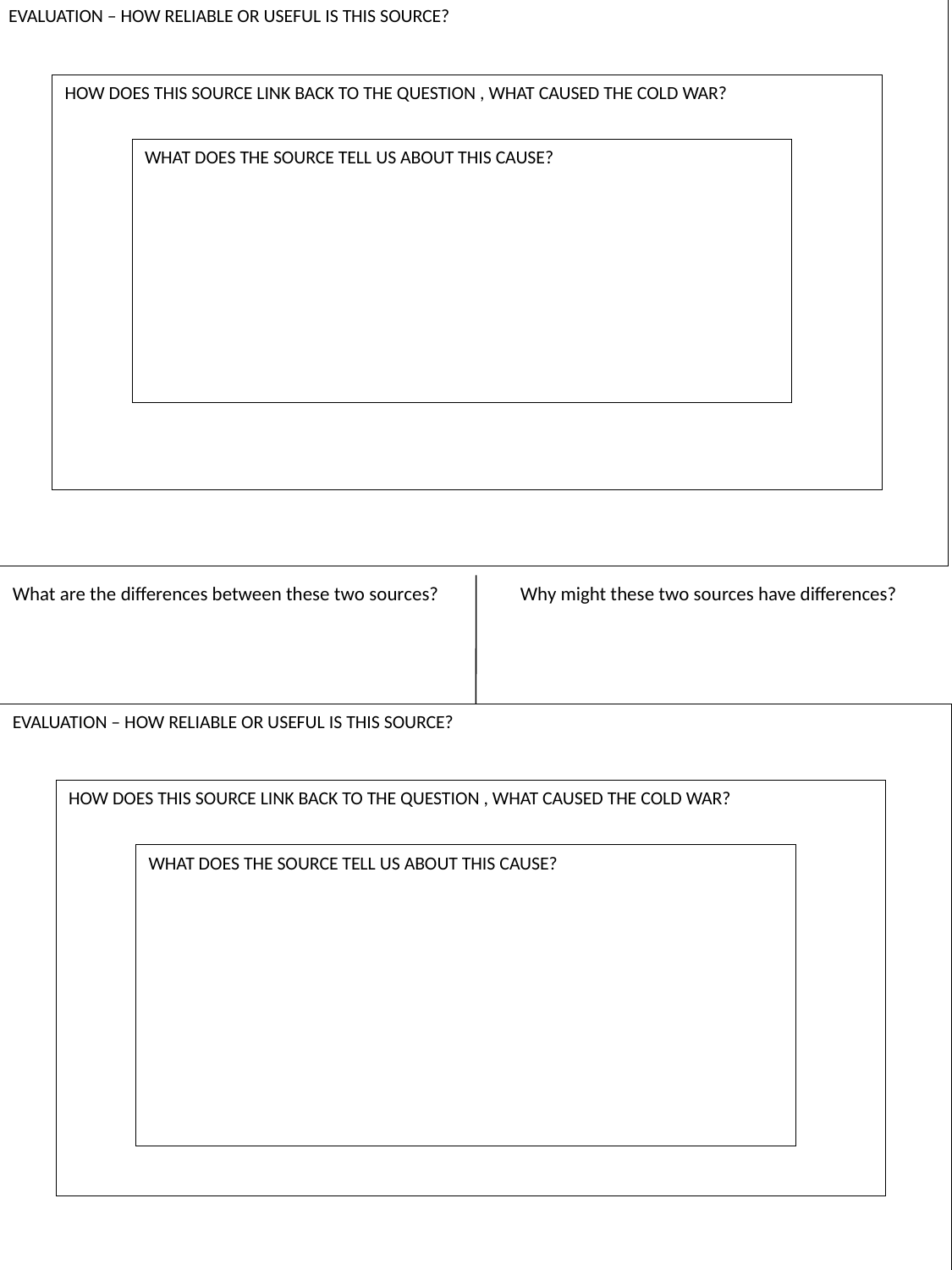

EVALUATION – HOW RELIABLE OR USEFUL IS THIS SOURCE?

HOW DOES THIS SOURCE LINK BACK TO THE QUESTION , WHAT CAUSED THE COLD WAR?

WHAT DOES THE SOURCE TELL US ABOUT THIS CAUSE?

What are the differences between these two sources?	Why might these two sources have differences?

EVALUATION – HOW RELIABLE OR USEFUL IS THIS SOURCE?

HOW DOES THIS SOURCE LINK BACK TO THE QUESTION , WHAT CAUSED THE COLD WAR?

WHAT DOES THE SOURCE TELL US ABOUT THIS CAUSE?